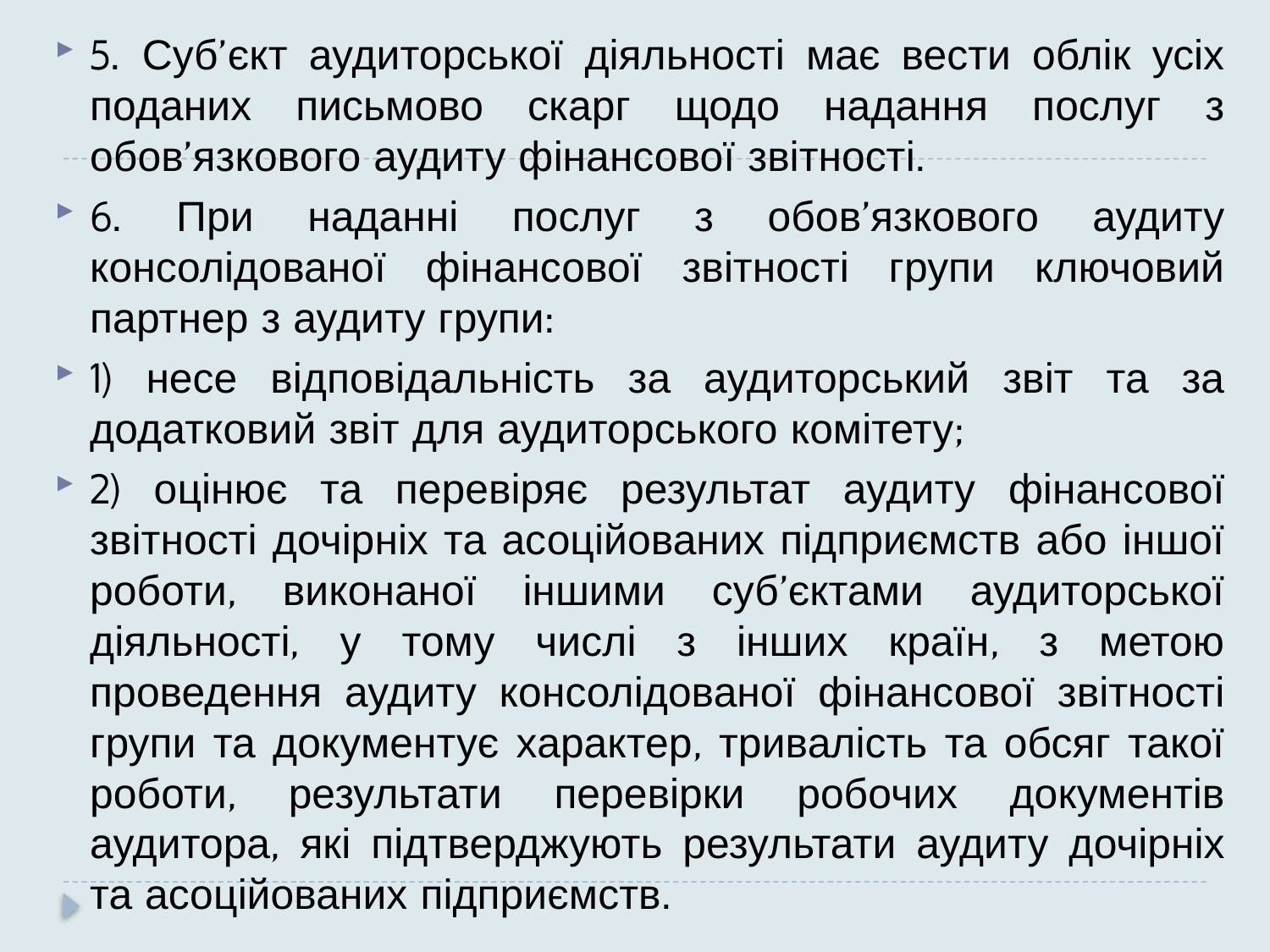

5. Суб’єкт аудиторської діяльності має вести облік усіх поданих письмово скарг щодо надання послуг з обов’язкового аудиту фінансової звітності.
6. При наданні послуг з обов’язкового аудиту консолідованої фінансової звітності групи ключовий партнер з аудиту групи:
1) несе відповідальність за аудиторський звіт та за додатковий звіт для аудиторського комітету;
2) оцінює та перевіряє результат аудиту фінансової звітності дочірніх та асоційованих підприємств або іншої роботи, виконаної іншими суб’єктами аудиторської діяльності, у тому числі з інших країн, з метою проведення аудиту консолідованої фінансової звітності групи та документує характер, тривалість та обсяг такої роботи, результати перевірки робочих документів аудитора, які підтверджують результати аудиту дочірніх та асоційованих підприємств.